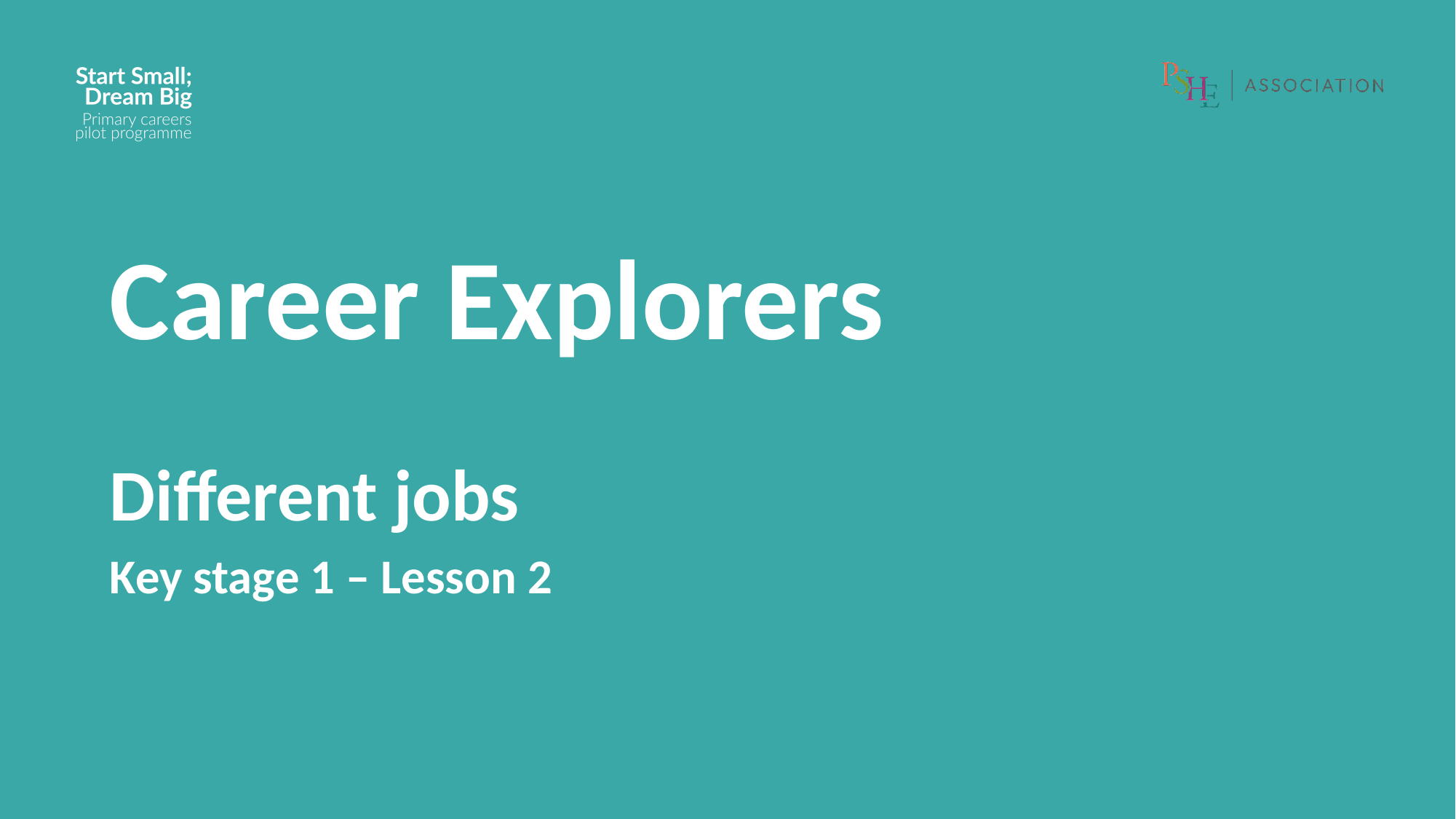

Career Explorers
Different jobs
Key stage 1 – Lesson 2